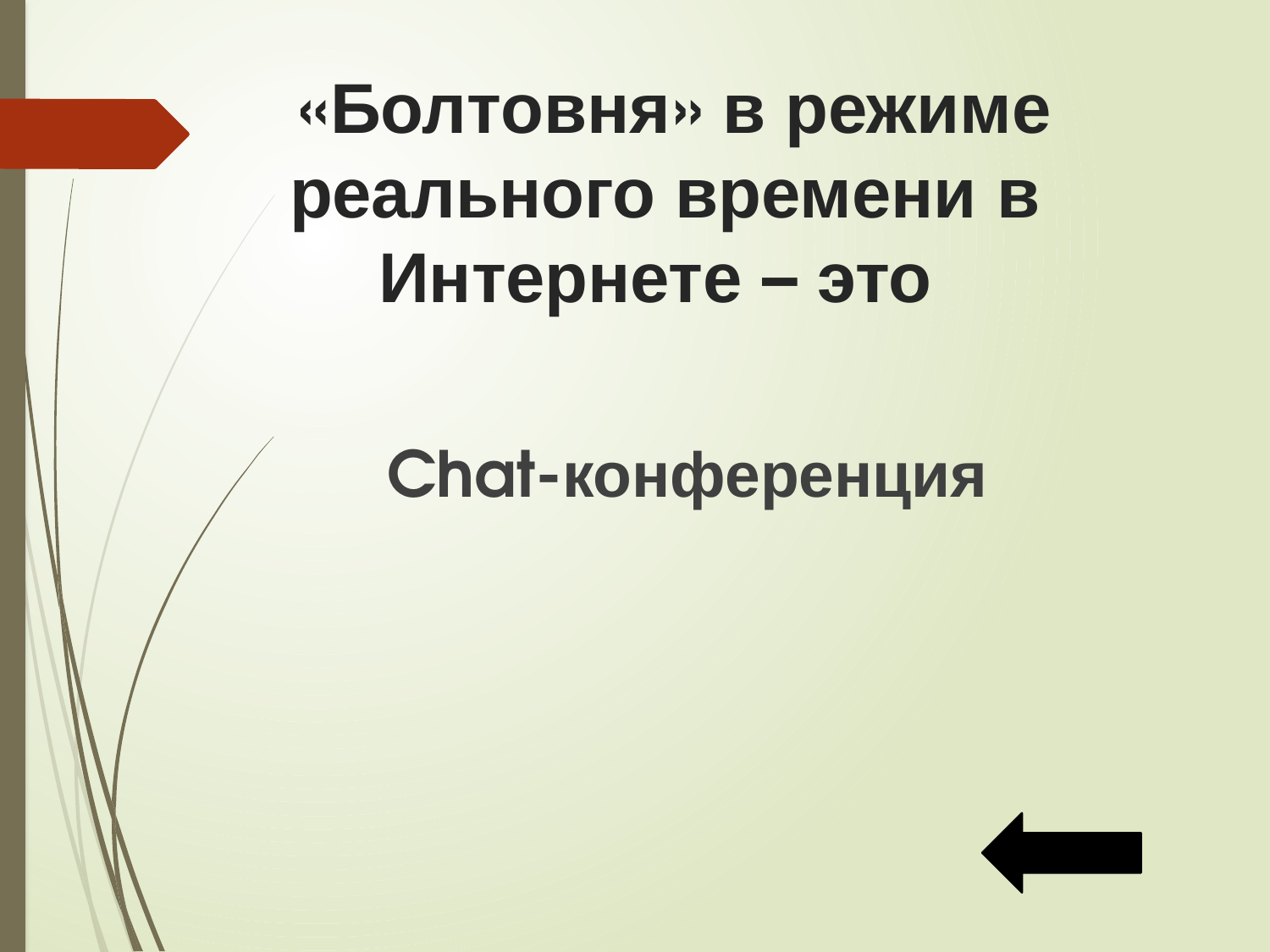

# «Болтовня» в режиме реального времени в Интернете – это

Chat-конференция